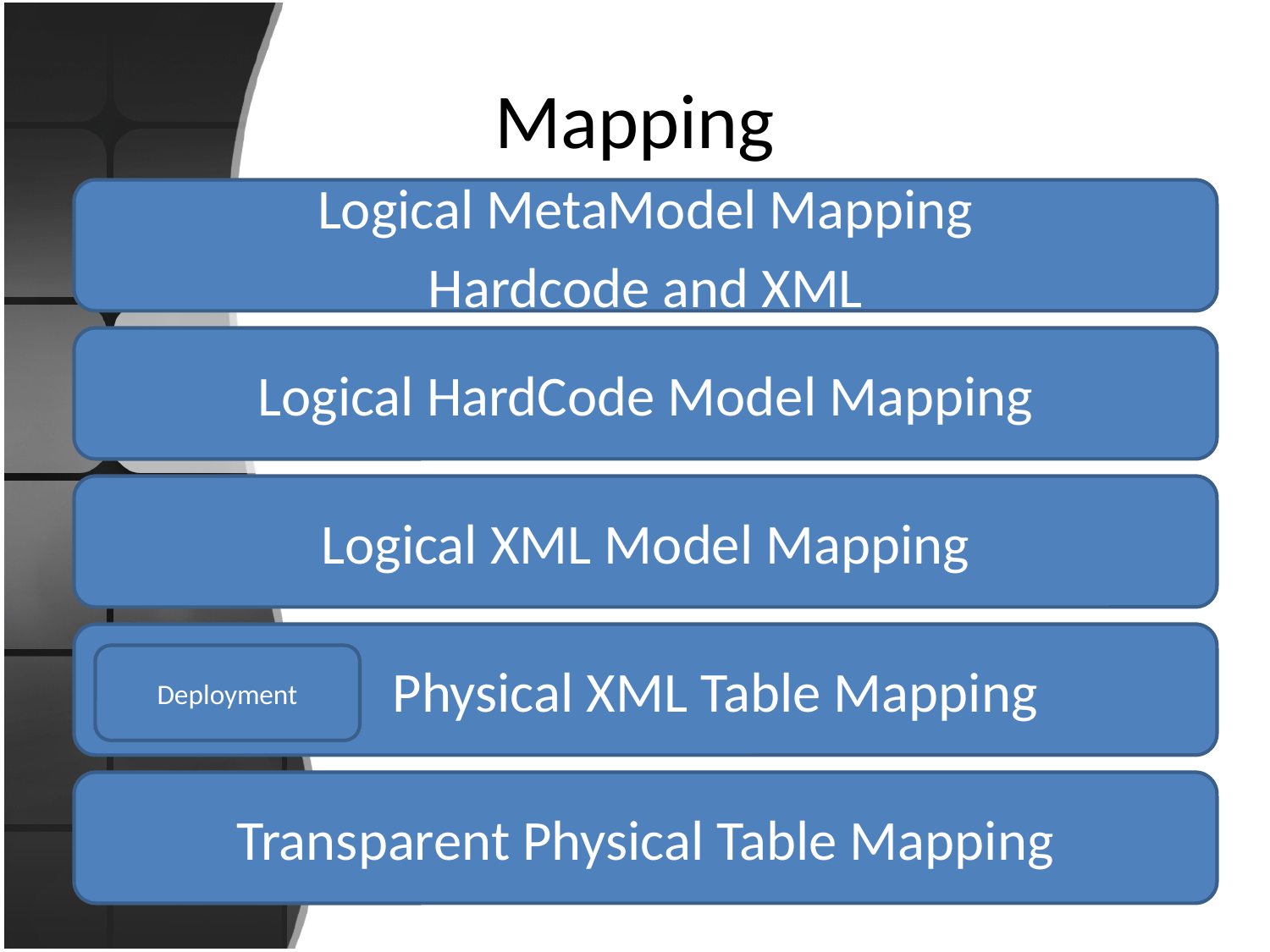

# Mapping
Logical MetaModel Mapping
Hardcode and XML
Logical HardCode Model Mapping
Logical XML Model Mapping
           Physical XML Table Mapping
Deployment
Transparent Physical Table Mapping